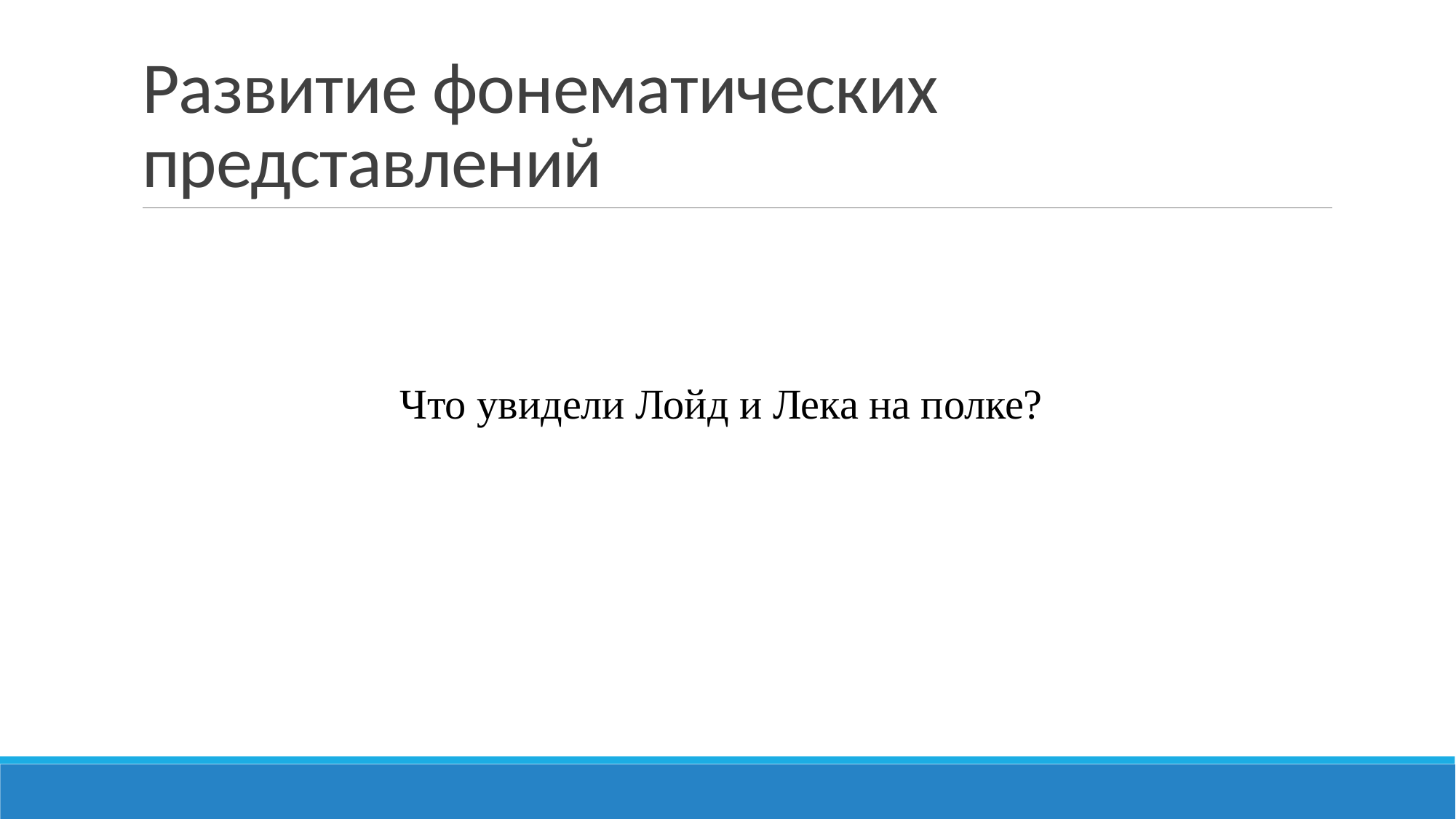

# Развитие фонематических представлений
Что увидели Лойд и Лека на полке?